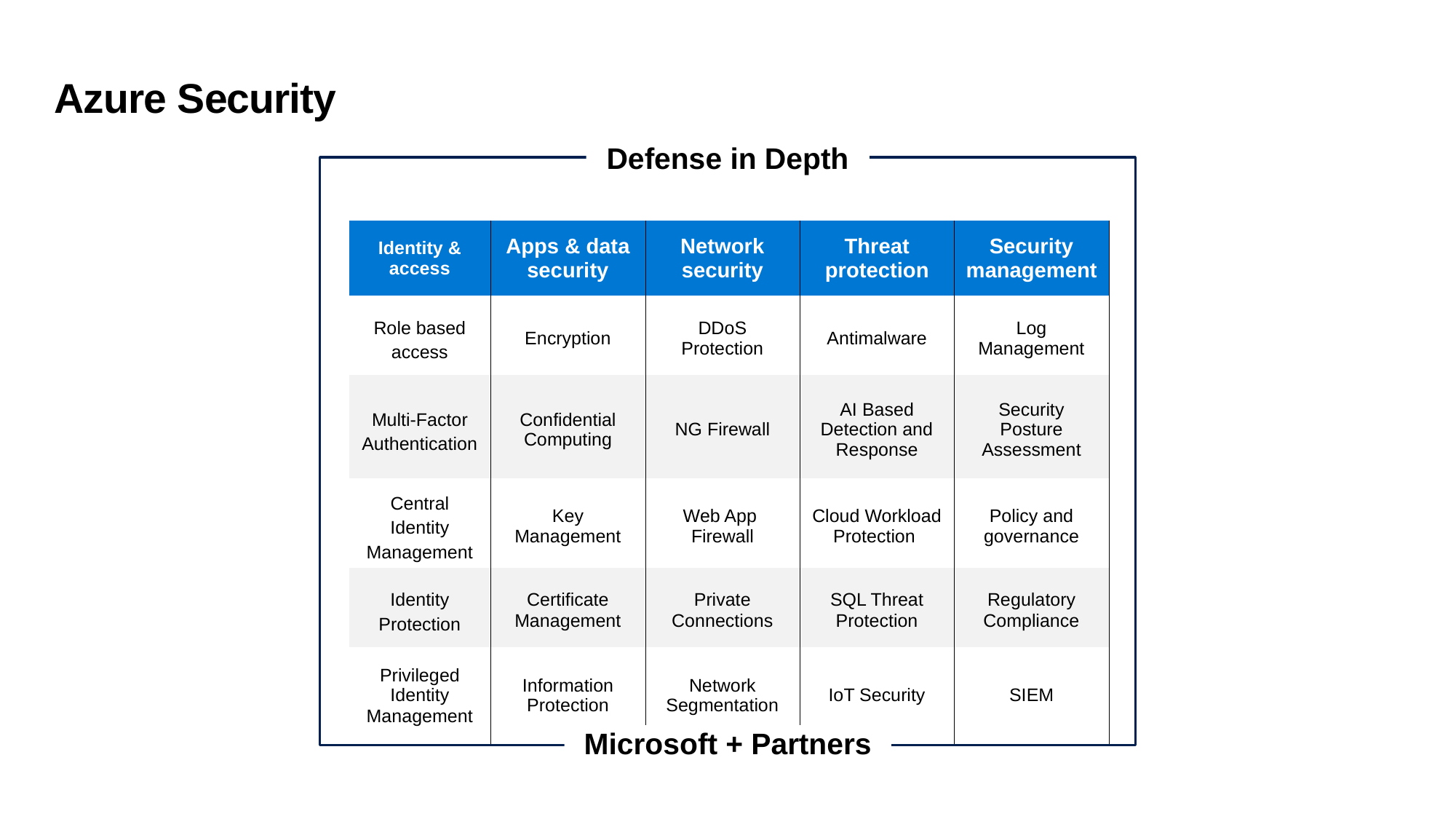

# Azure Security
Defense in Depth

| Identity & access | Apps & data security | Network security | Threat protection | Security management |
| --- | --- | --- | --- | --- |
| Role based access | Encryption | DDoS Protection | Antimalware | Log Management |
| Multi-Factor Authentication | Confidential Computing | NG Firewall | AI Based Detection and Response | Security Posture Assessment |
| Central Identity Management | Key Management | Web App Firewall | Cloud Workload Protection | Policy and governance |
| Identity Protection | Certificate Management | Private Connections | SQL Threat Protection | Regulatory Compliance |
| Privileged Identity Management | Information Protection | Network Segmentation | IoT Security | SIEM |
Microsoft + Partners